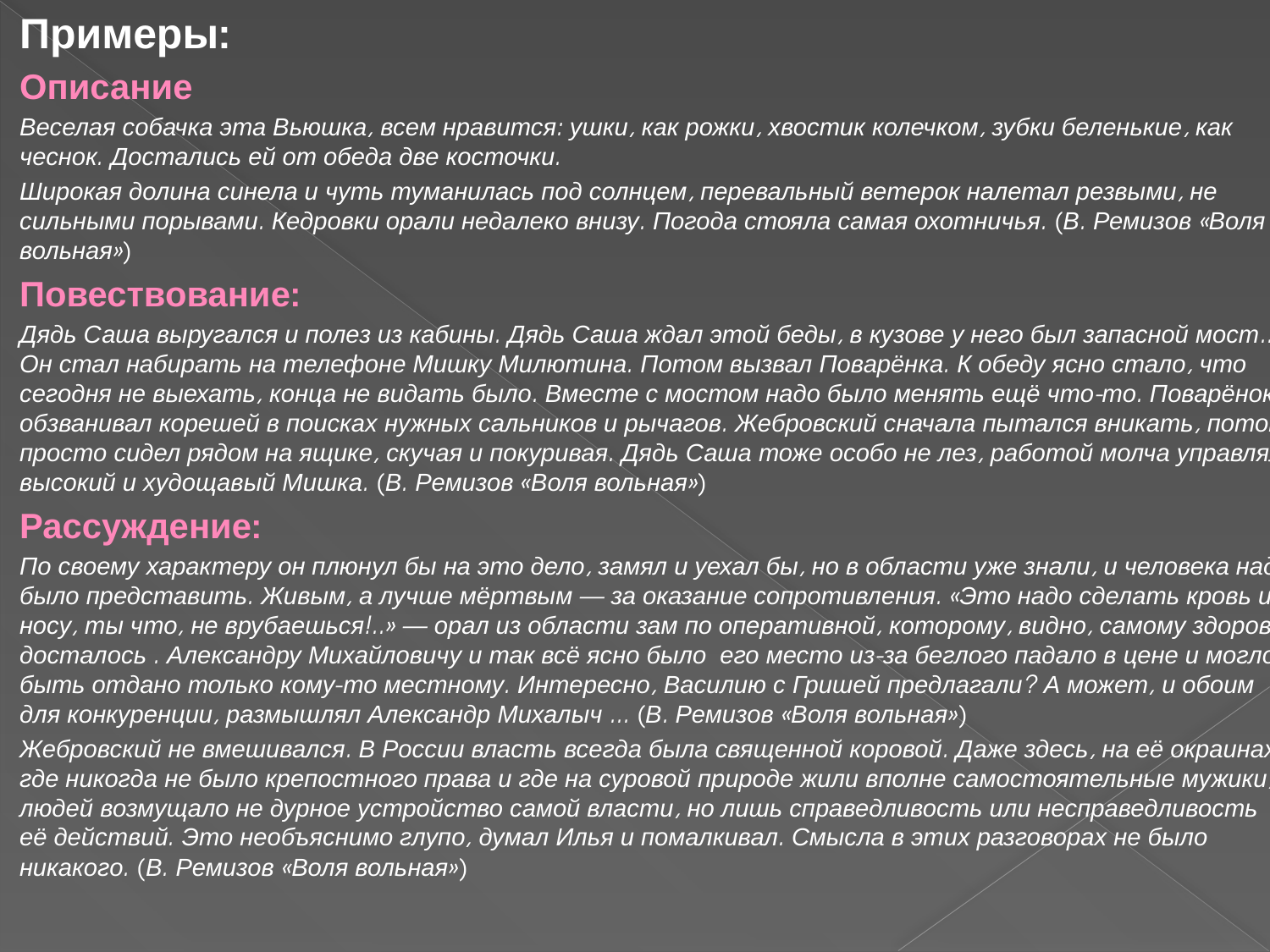

Примеры:
Описание
Веселая собачка эта Вьюшка, всем нравится: ушки, как рожки, хвостик колечком, зубки беленькие, как чеснок. Достались ей от обеда две косточки.
Широкая долина синела и чуть туманилась под солнцем, перевальный ветерок налетал резвыми, не сильными порывами. Кедровки орали недалеко внизу. Погода стояла самая охотничья. (В. Ремизов «Воля вольная»)
Повествование:
Дядь Саша выругался и полез из кабины. Дядь Саша ждал этой беды, в кузове у него был запасной мост... Он стал набирать на телефоне Мишку Милютина. Потом вызвал Поварёнка. К обеду ясно стало, что сегодня не выехать, конца не видать было. Вместе с мостом надо было менять ещё что-то. Поварёнок обзванивал корешей в поисках нужных сальников и рычагов. Жебровский сначала пытался вникать, потом просто сидел рядом на ящике, скучая и покуривая. Дядь Саша тоже особо не лез, работой молча управлял высокий и худощавый Мишка. (В. Ремизов «Воля вольная»)
Рассуждение:
По своему характеру он плюнул бы на это дело, замял и уехал бы, но в области уже знали, и человека надо было представить. Живым, а лучше мёртвым — за оказание сопротивления. «Это надо сделать кровь из носу, ты что, не врубаешься!..» — орал из области зам по оперативной, которому, видно, самому здорово досталось . Александру Михайловичу и так всё ясно было  его место из-за беглого падало в цене и могло быть отдано только кому-то местному. Интересно, Василию с Гришей предлагали? А может, и обоим для конкуренции, размышлял Александр Михалыч ... (В. Ремизов «Воля вольная»)
Жебровский не вмешивался. В России власть всегда была священной коровой. Даже здесь, на её окраинах, где никогда не было крепостного права и где на суровой природе жили вполне самостоятельные мужики, людей возмущало не дурное устройство самой власти, но лишь справедливость или несправедливость её действий. Это необъяснимо глупо, думал Илья и помалкивал. Смысла в этих разговорах не было никакого. (В. Ремизов «Воля вольная»)